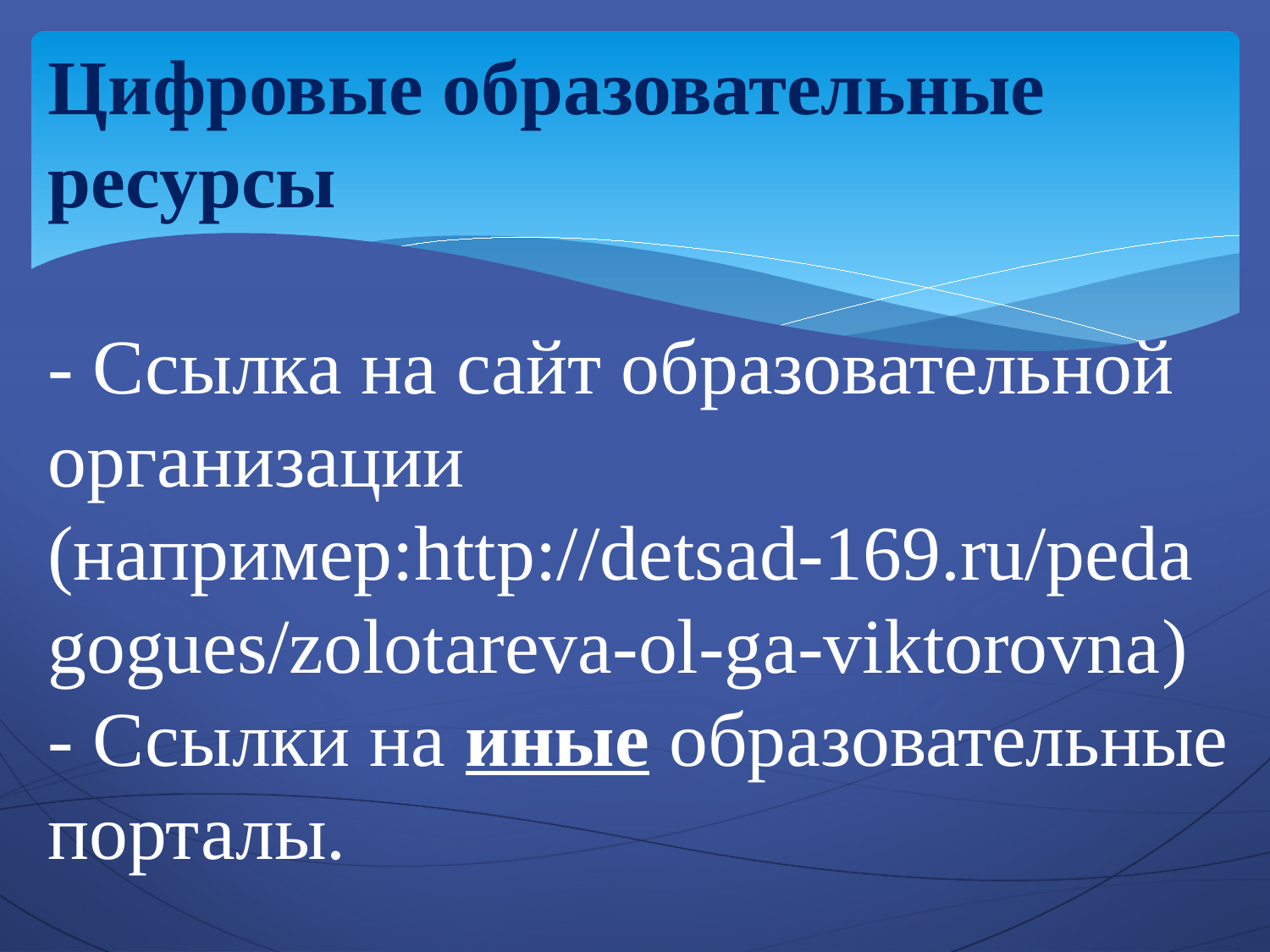

# Цифровые образовательные     ресурсы - Ссылка на сайт образовательной организации (например:http://detsad-169.ru/pedagogues/zolotareva-ol-ga-viktorovna) - Ссылки на иные образовательные порталы.